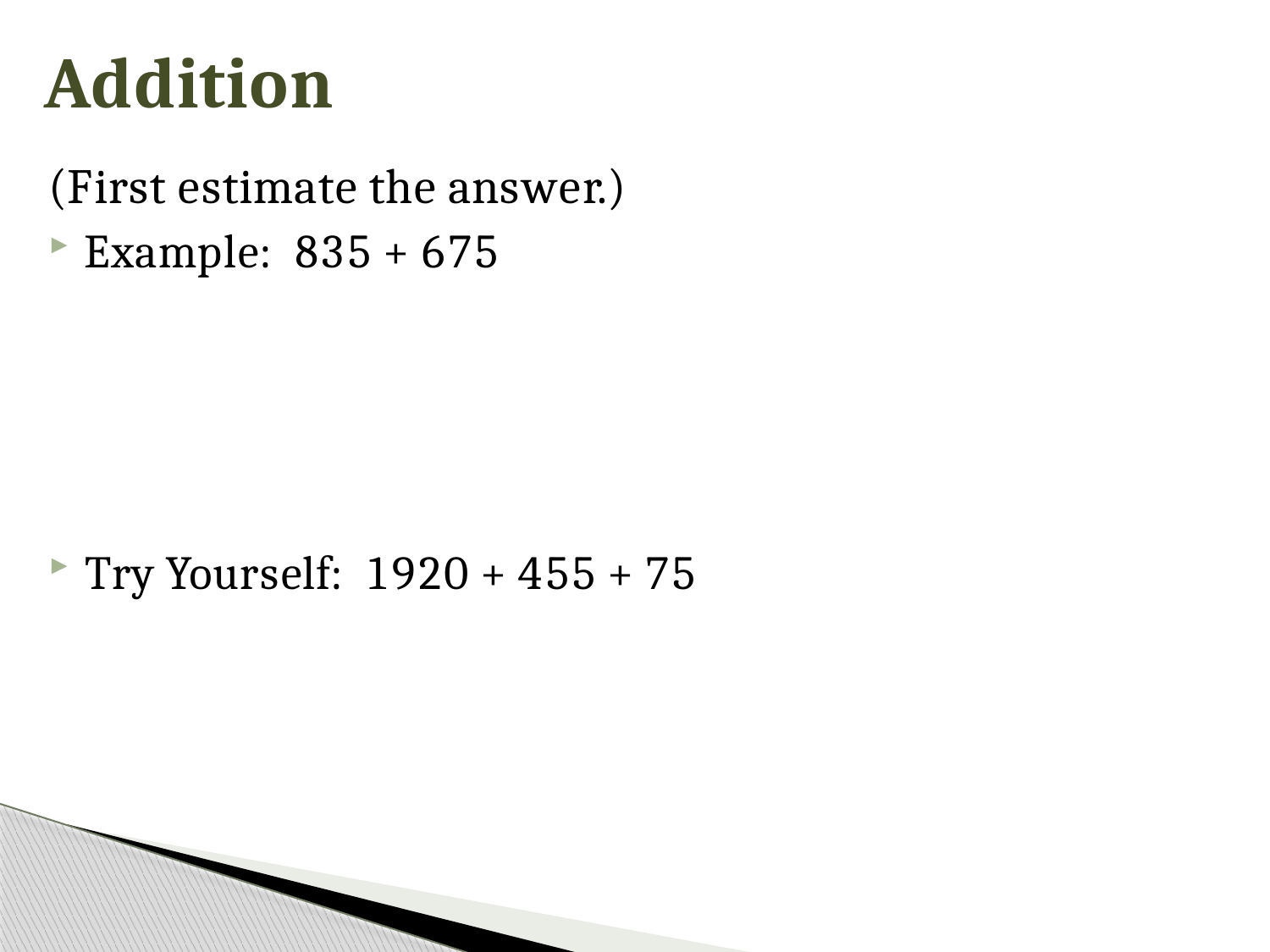

# Addition
(First estimate the answer.)
Example:  835 + 675

Try Yourself:  1920 + 455 + 75